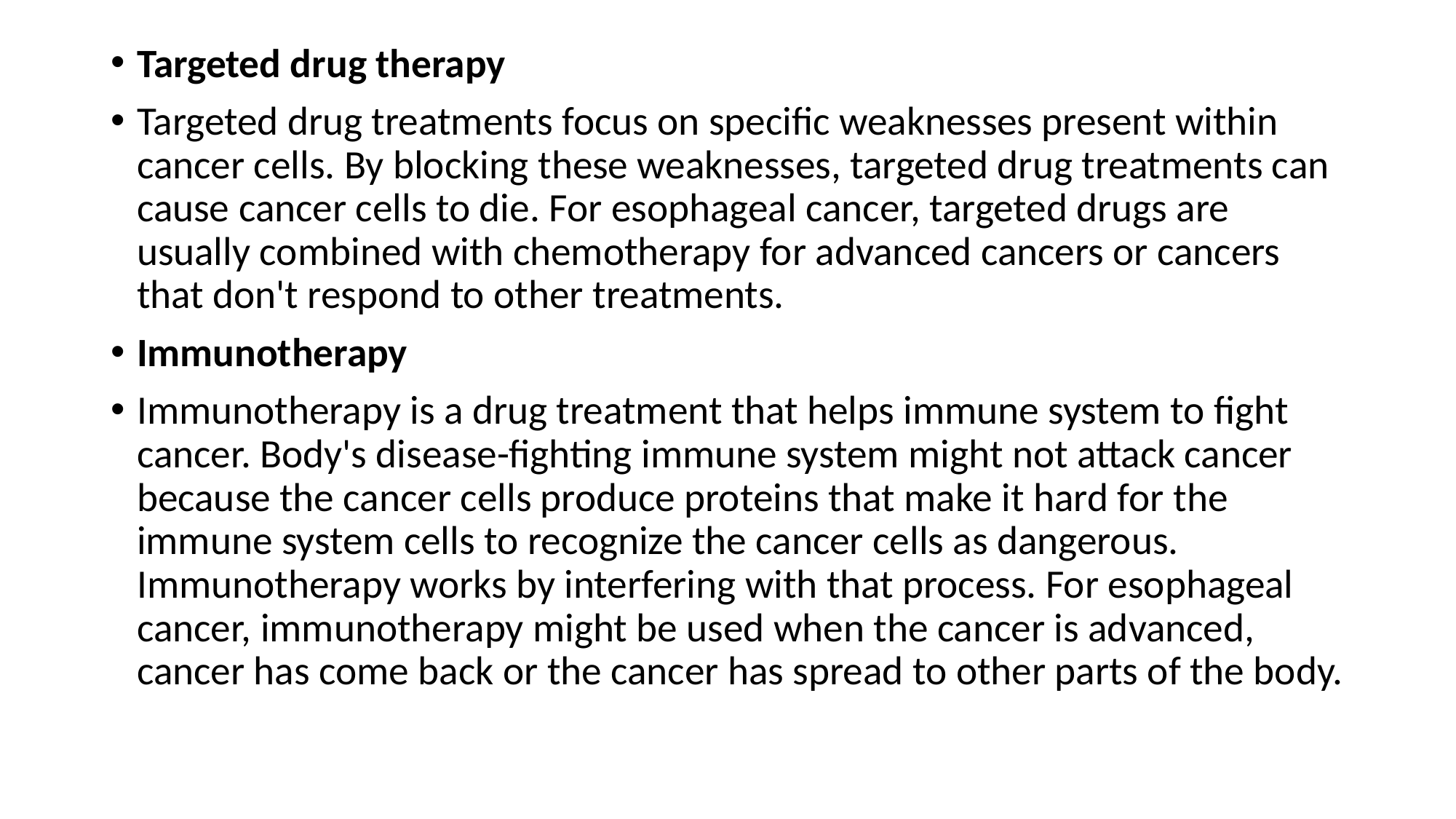

Targeted drug therapy
Targeted drug treatments focus on specific weaknesses present within cancer cells. By blocking these weaknesses, targeted drug treatments can cause cancer cells to die. For esophageal cancer, targeted drugs are usually combined with chemotherapy for advanced cancers or cancers that don't respond to other treatments.
Immunotherapy
Immunotherapy is a drug treatment that helps immune system to fight cancer. Body's disease-fighting immune system might not attack cancer because the cancer cells produce proteins that make it hard for the immune system cells to recognize the cancer cells as dangerous. Immunotherapy works by interfering with that process. For esophageal cancer, immunotherapy might be used when the cancer is advanced, cancer has come back or the cancer has spread to other parts of the body.